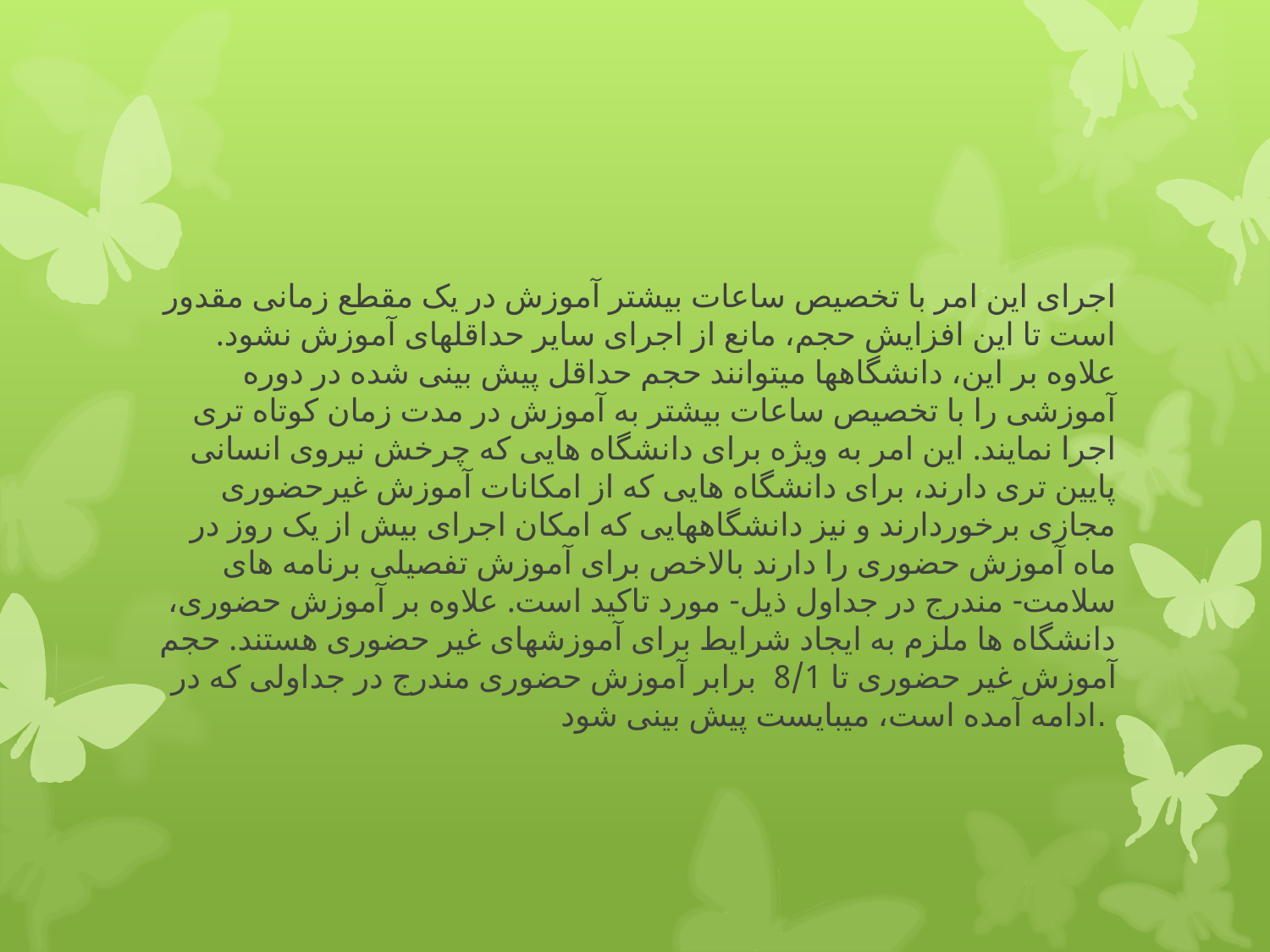

#
اجرای این امر با تخصیص ساعات بیشتر آموزش در یک مقطع زمانی مقدور است تا این افزایش حجم، مانع از اجرای سایر حداقل­های آموزش نشود. علاوه بر این، دانشگاه­ها می­توانند حجم حداقل پیش بینی شده در دوره آموزشی را با تخصیص ساعات بیشتر به آموزش در مدت زمان کوتاه تری اجرا نمایند. این امر به ویژه برای دانشگاه هایی که چرخش نیروی انسانی پایین تری دارند، برای دانشگاه هایی که از امکانات آموزش غیرحضوری مجازی برخوردارند و نیز دانشگاه­هایی که امکان اجرای بیش از یک روز در ماه آموزش حضوری را دارند بالاخص برای آموزش تفصیلی برنامه های سلامت- مندرج در جداول ذیل- مورد تاکید است. علاوه بر آموزش حضوری، دانشگاه ها ملزم به ایجاد شرایط برای آموزش­های غیر حضوری هستند. حجم آموزش غیر حضوری تا 8/1  برابر آموزش حضوری مندرج در جداولی که در ادامه آمده است، می­بایست پیش بینی شود.